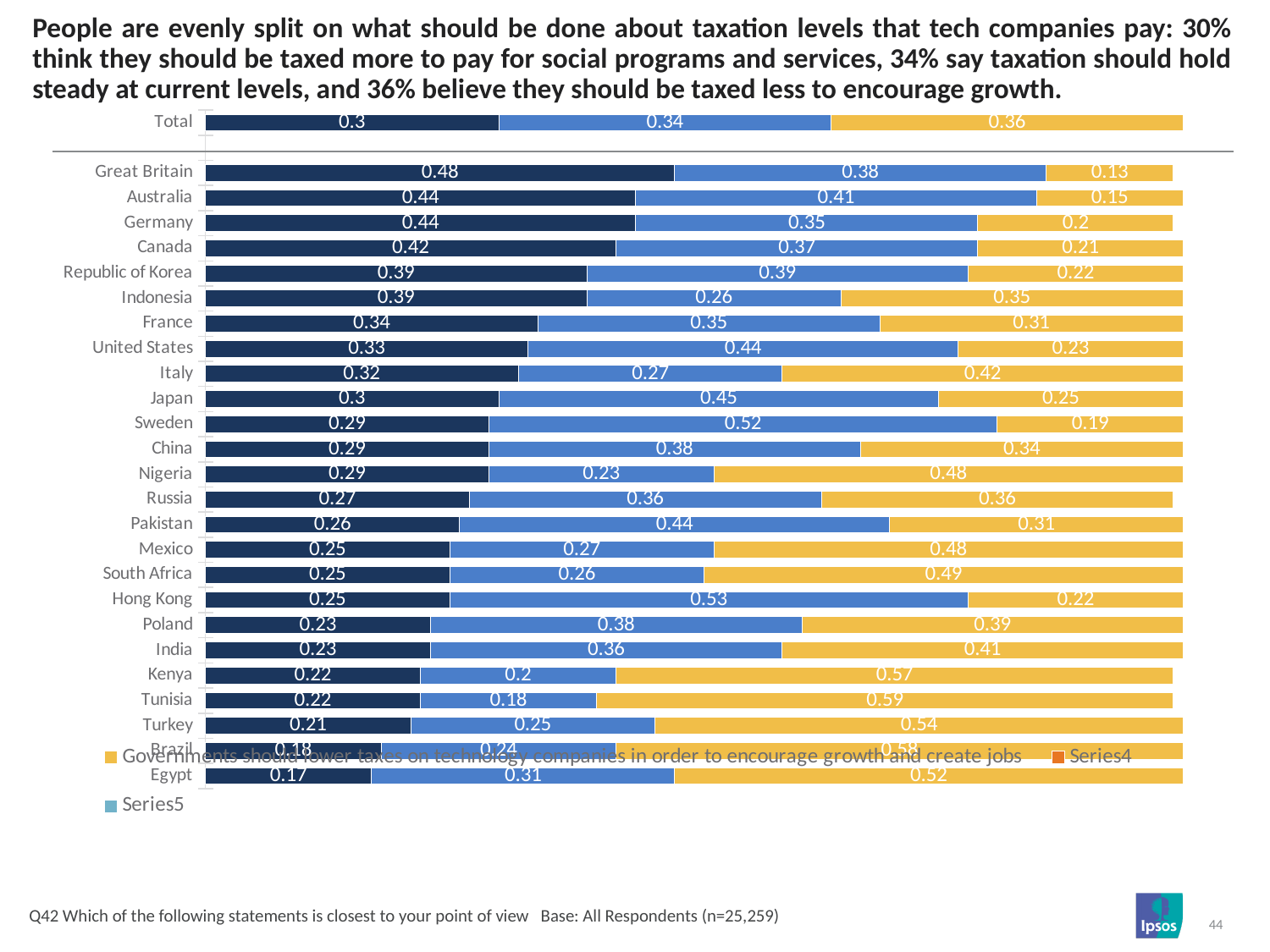

# People are evenly split on what should be done about taxation levels that tech companies pay: 30% think they should be taxed more to pay for social programs and services, 34% say taxation should hold steady at current levels, and 36% believe they should be taxed less to encourage growth.

### Chart

| Category | Governments should increase taxes on technology companies in order to help pay for social programs and services | Governments should keep tax levels on technology companies where they are | Governments should lower taxes on technology companies in order to encourage growth and create jobs |  |  |
|---|---|---|---|---|---|
| Total | 0.3 | 0.34 | 0.36 | None | None |
|  | None | None | None | None | None |
| Great Britain | 0.48 | 0.38 | 0.13 | None | None |
| Australia | 0.44 | 0.41 | 0.15 | None | None |
| Germany | 0.44 | 0.35 | 0.2 | None | None |
| Canada | 0.42 | 0.37 | 0.21 | None | None |
| Republic of Korea | 0.39 | 0.39 | 0.22 | None | None |
| Indonesia | 0.39 | 0.26 | 0.35 | None | None |
| France | 0.34 | 0.35 | 0.31 | None | None |
| United States | 0.33 | 0.44 | 0.23 | None | None |
| Italy | 0.32 | 0.27 | 0.42 | None | None |
| Japan | 0.3 | 0.45 | 0.25 | None | None |
| Sweden | 0.29 | 0.52 | 0.19 | None | None |
| China | 0.29 | 0.38 | 0.34 | None | None |
| Nigeria | 0.29 | 0.23 | 0.48 | None | None |
| Russia | 0.27 | 0.36 | 0.36 | None | None |
| Pakistan | 0.26 | 0.44 | 0.31 | None | None |
| Mexico | 0.25 | 0.27 | 0.48 | None | None |
| South Africa | 0.25 | 0.26 | 0.49 | None | None |
| Hong Kong | 0.25 | 0.53 | 0.22 | None | None |
| Poland | 0.23 | 0.38 | 0.39 | None | None |
| India | 0.23 | 0.36 | 0.41 | None | None |
| Kenya | 0.22 | 0.2 | 0.57 | None | None |
| Tunisia | 0.22 | 0.18 | 0.59 | None | None |
| Turkey | 0.21 | 0.25 | 0.54 | None | None |
| Brazil | 0.18 | 0.24 | 0.58 | None | None |
| Egypt | 0.17 | 0.31 | 0.52 | None | None |
Q42 Which of the following statements is closest to your point of view   Base: All Respondents (n=25,259)